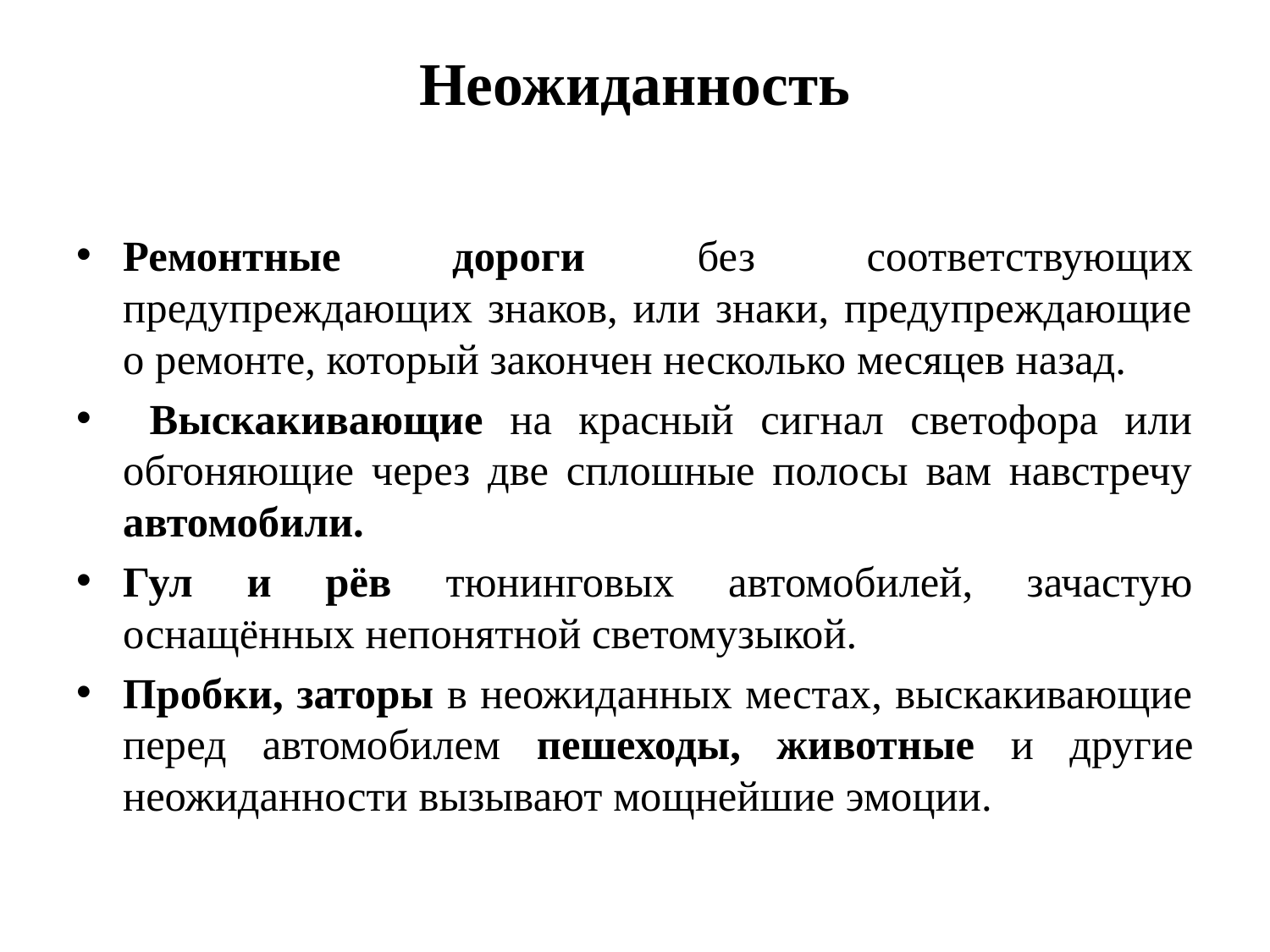

# Неожиданность
Ремонтные дороги без соответствующих предупреждающих знаков, или знаки, предупреждающие о ремонте, который закончен несколько месяцев назад.
 Выскакивающие на красный сигнал светофора или обгоняющие через две сплошные полосы вам навстречу автомобили.
Гул и рёв тюнинговых автомобилей, зачастую оснащённых непонятной светомузыкой.
Пробки, заторы в неожиданных местах, выскакивающие перед автомобилем пешеходы, животные и другие неожиданности вызывают мощнейшие эмоции.